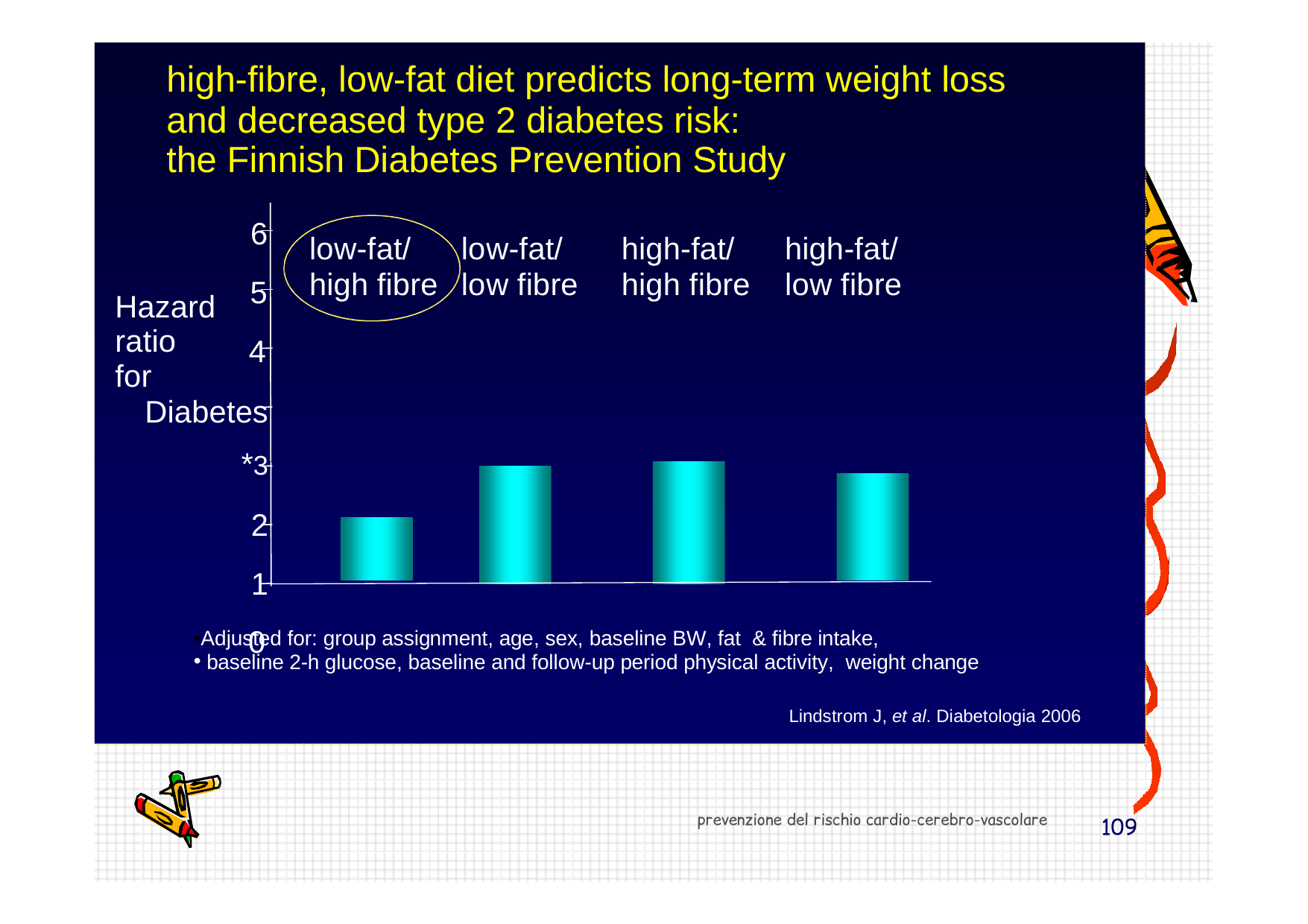

high-fibre, low-fat diet predicts long-term weight loss and decreased type 2 diabetes risk:
the Finnish Diabetes Prevention Study

Provincia Milano 1

6

low-fat/ high fibre
low-fat/ low fibre
high-fat/ high fibre
high-fat/ low fibre

5
4

Hazard ratio for

Diabetes *3
2
1
0

•Adjusted for: group assignment, age, sex, baseline BW, fat  & fibre intake,
baseline 2-h glucose, baseline and follow-up period physical activity,  weight change

Lindstrom J, et al. Diabetologia 2006

prevenzione del rischio cardio-cerebro-vascolare

109